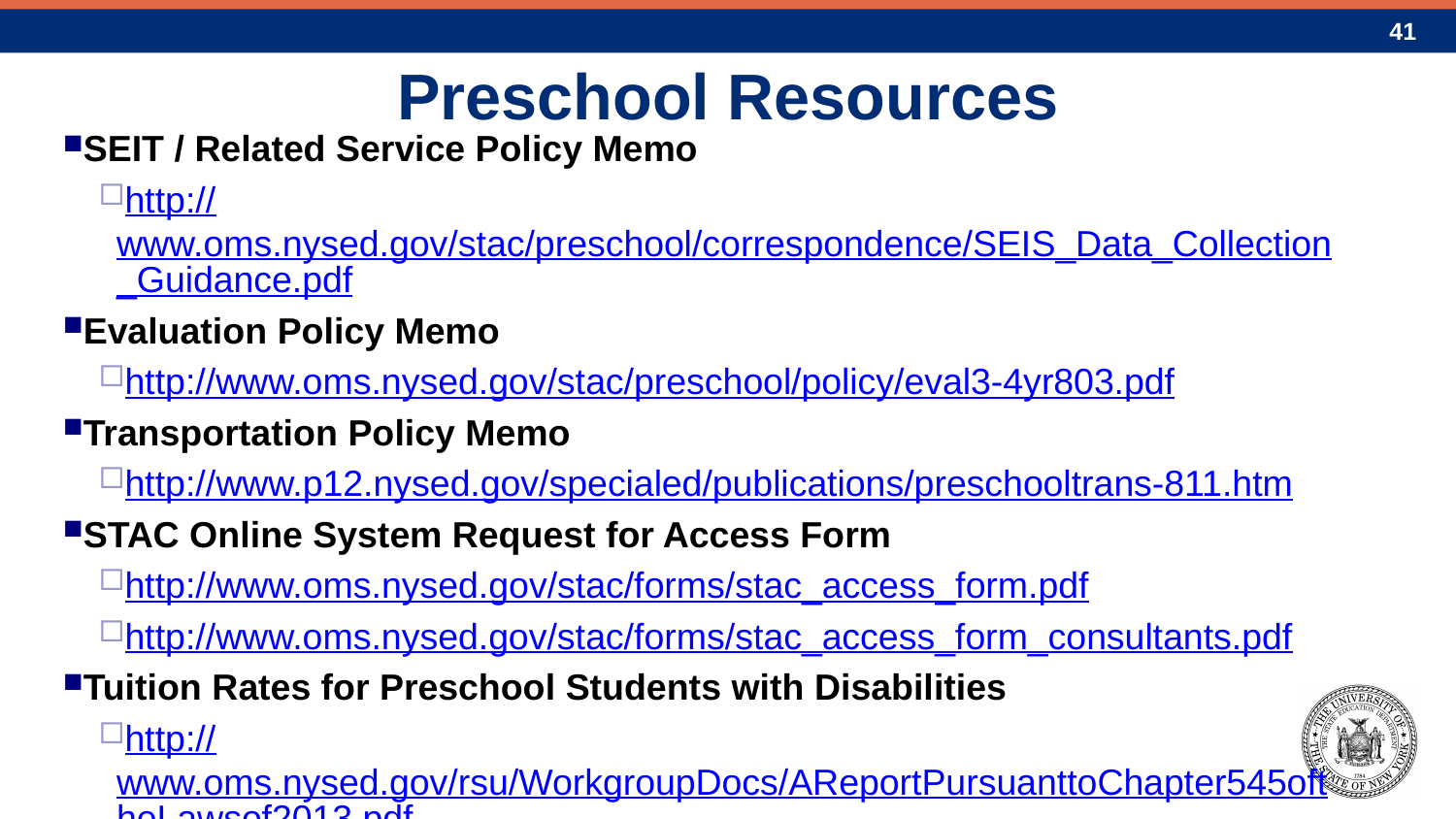

# Preschool Resources
SEIT / Related Service Policy Memo
http://www.oms.nysed.gov/stac/preschool/correspondence/SEIS_Data_Collection_Guidance.pdf
Evaluation Policy Memo
http://www.oms.nysed.gov/stac/preschool/policy/eval3-4yr803.pdf
Transportation Policy Memo
http://www.p12.nysed.gov/specialed/publications/preschooltrans-811.htm
STAC Online System Request for Access Form
http://www.oms.nysed.gov/stac/forms/stac_access_form.pdf
http://www.oms.nysed.gov/stac/forms/stac_access_form_consultants.pdf
Tuition Rates for Preschool Students with Disabilities
http://www.oms.nysed.gov/rsu/WorkgroupDocs/AReportPursuanttoChapter545oftheLawsof2013.pdf